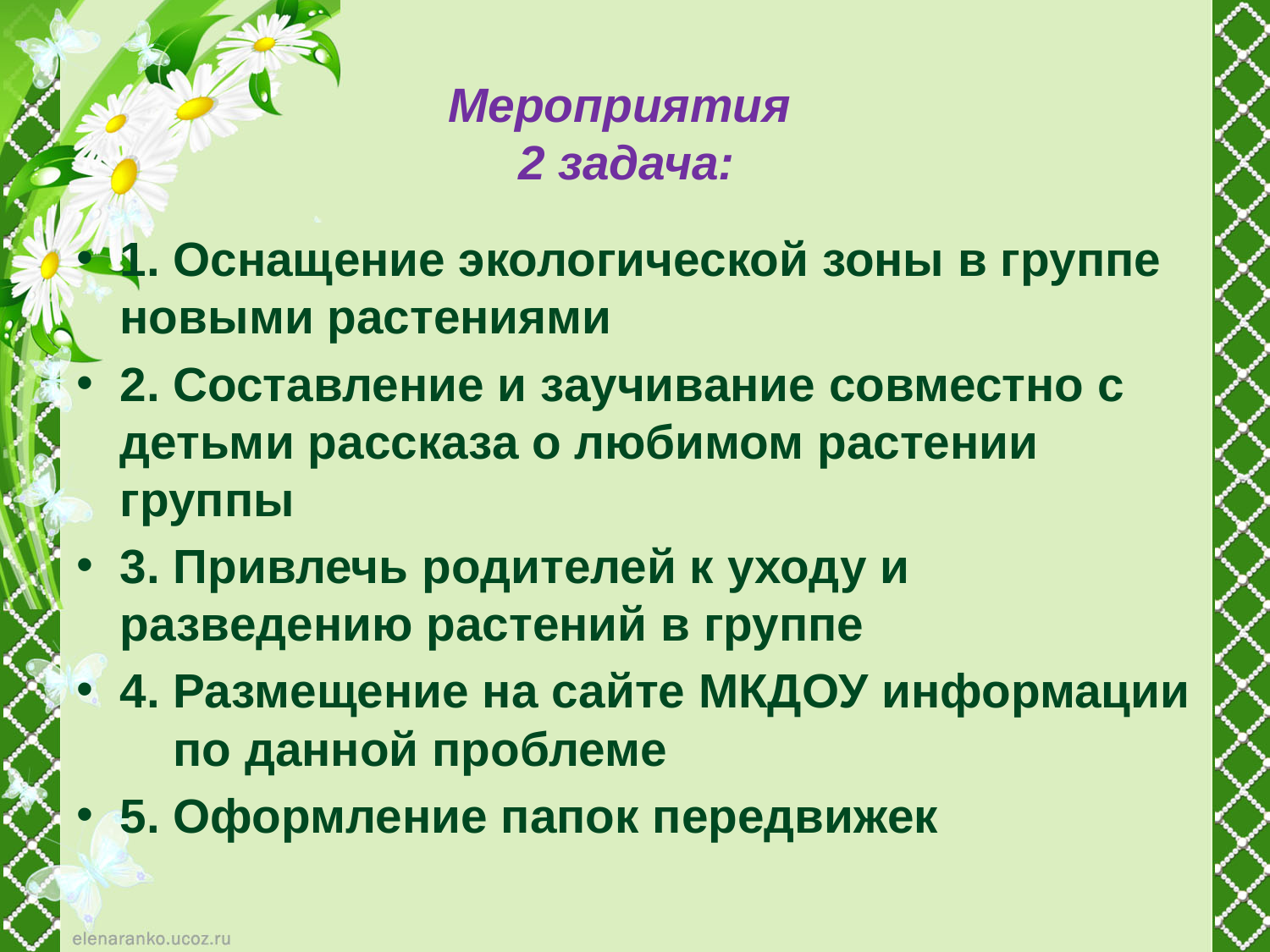

# Мероприятия 2 задача:
1. Оснащение экологической зоны в группе новыми растениями
2. Составление и заучивание совместно с детьми рассказа о любимом растении группы
3. Привлечь родителей к уходу и разведению растений в группе
4. Размещение на сайте МКДОУ информации     по данной проблеме
5. Оформление папок передвижек